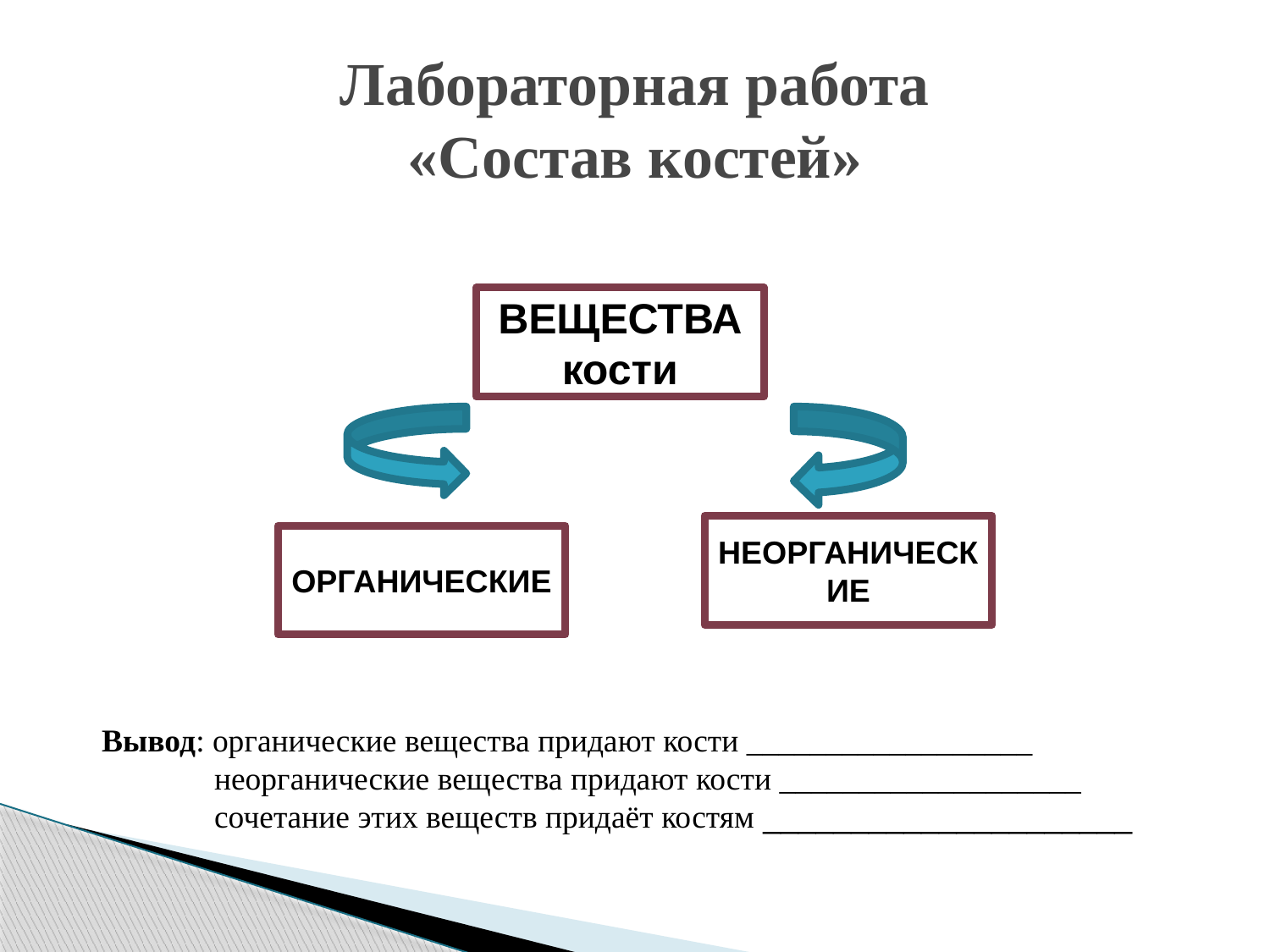

# Лабораторная работа «Состав костей»
ВЕЩЕСТВА
кости

НЕОРГАНИЧЕСКИЕ
ОРГАНИЧЕСКИЕ
Вывод: органические вещества придают кости __________________
              неорганические вещества придают кости ___________________
              сочетание этих веществ придаёт костям _____________________